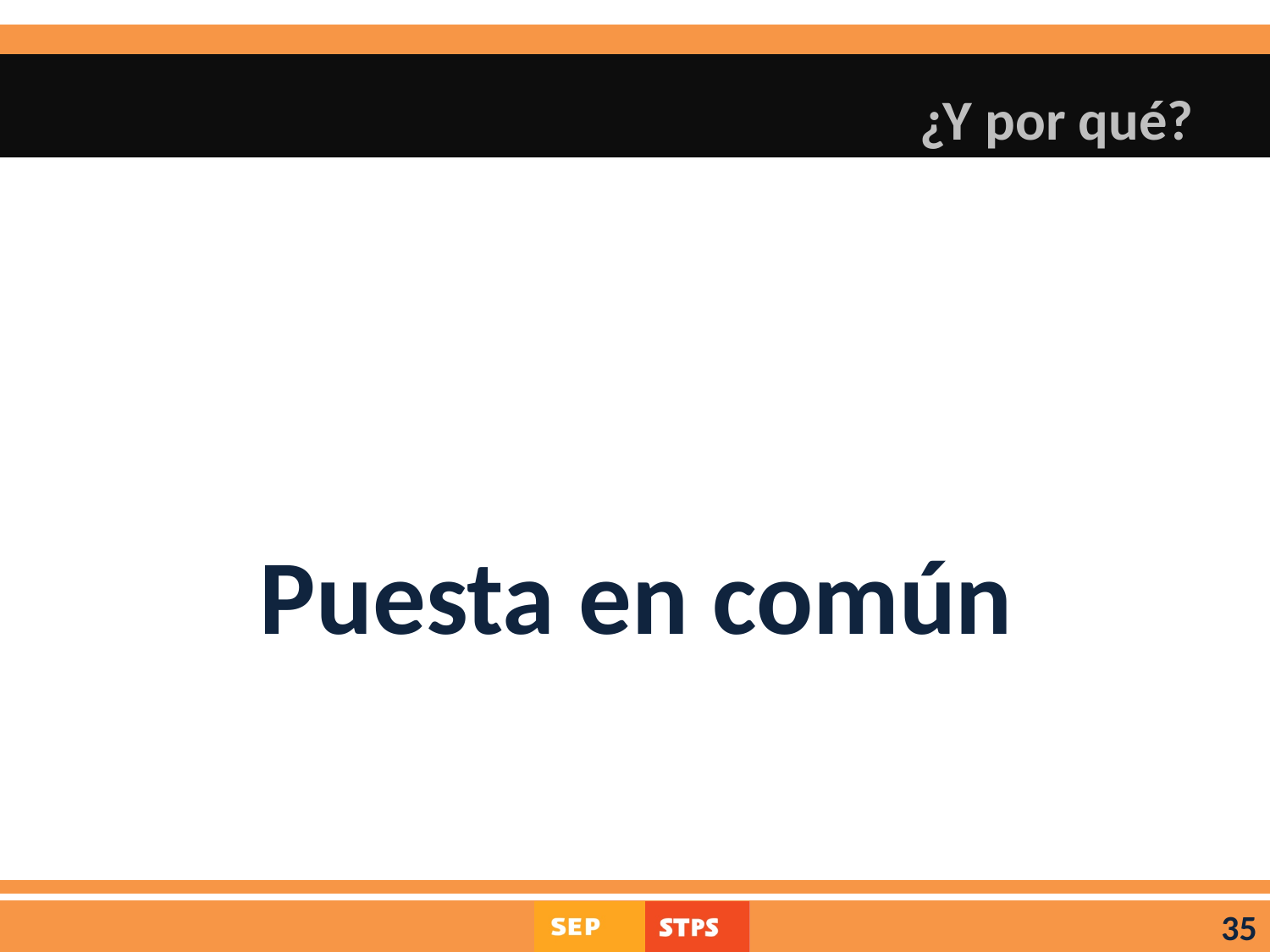

# ¿Y por qué?
Puesta en común
35